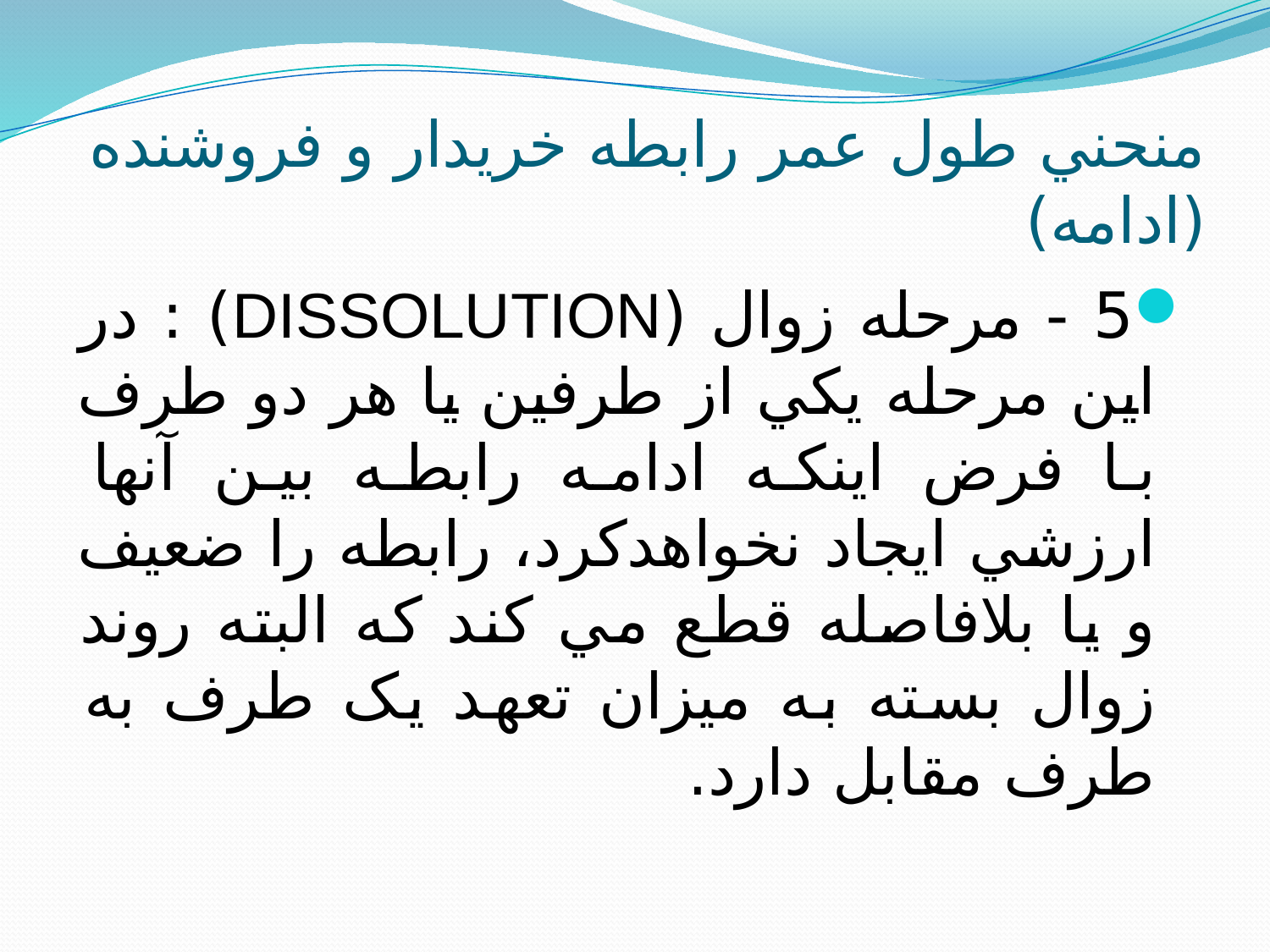

# منحني طول عمر رابطه خريدار و فروشنده (ادامه)
5 - مرحله زوال (DISSOLUTION) : در اين مرحله يکي از طرفين يا هر دو طرف با فرض اينکه ادامه رابطه بين آنها ارزشي ايجاد نخواهدکرد، رابطه را ضعيف و يا بلافاصله قطع مي کند که البته روند زوال بسته به ميزان تعهد يک طرف به طرف مقابل دارد.